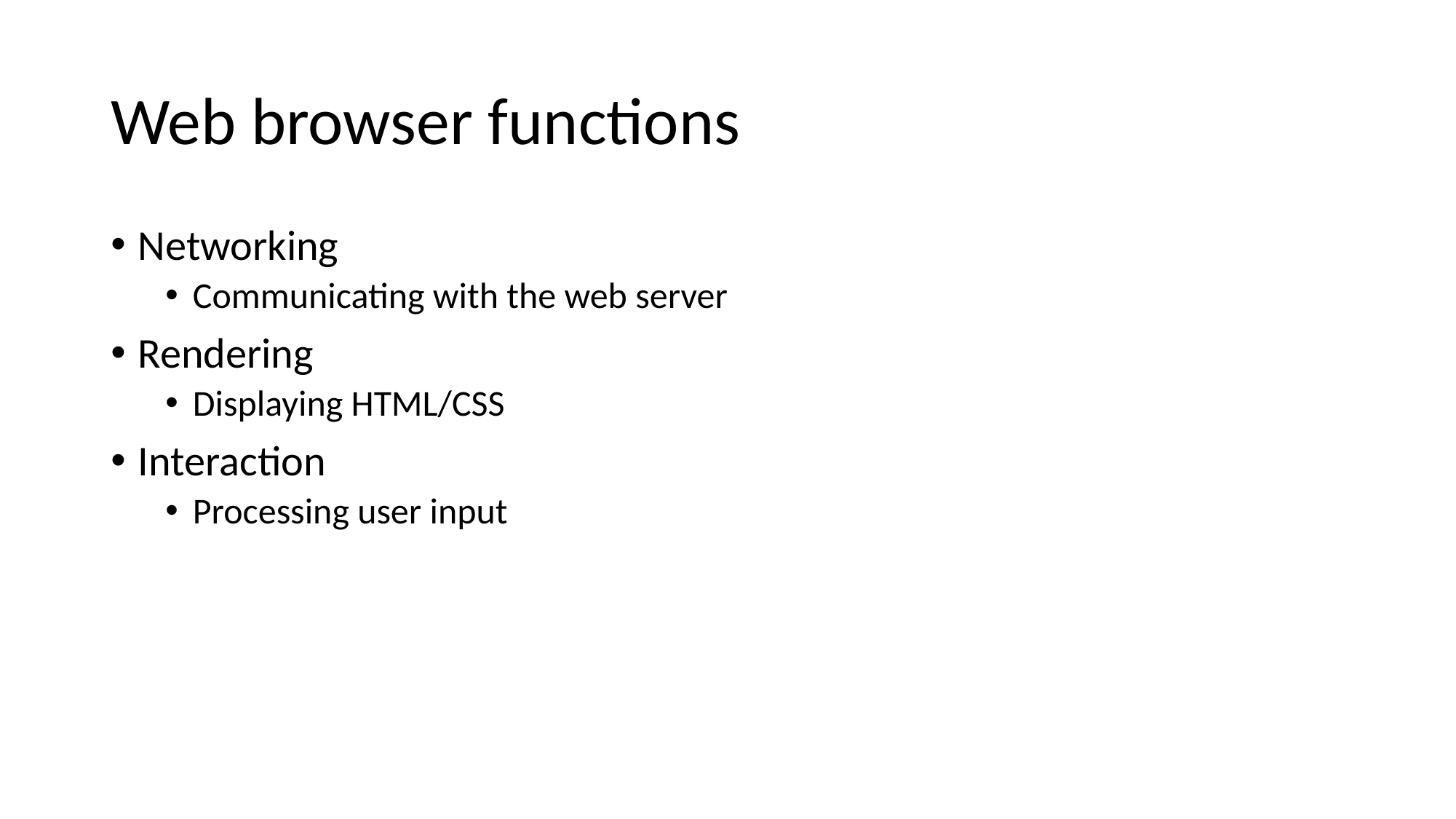

# Web browser functions
Networking
Communicating with the web server
Rendering
Displaying HTML/CSS
Interaction
Processing user input